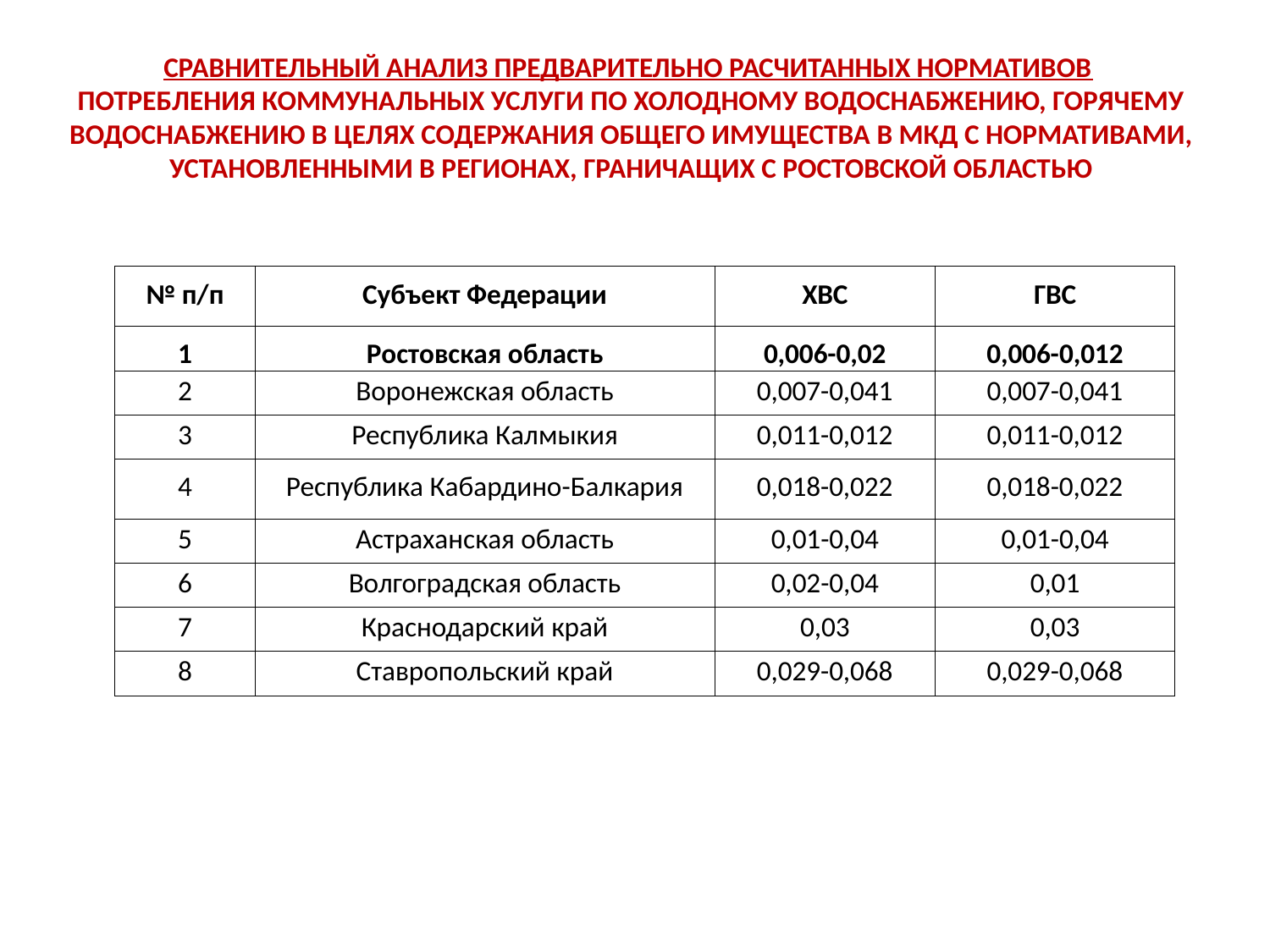

# СРАВНИТЕЛЬНЫЙ АНАЛИЗ ПРЕДВАРИТЕЛЬНО РАСЧИТАННЫХ НОРМАТИВОВ ПОТРЕБЛЕНИЯ КОММУНАЛЬНЫХ УСЛУГИ ПО ХОЛОДНОМУ ВОДОСНАБЖЕНИЮ, ГОРЯЧЕМУ ВОДОСНАБЖЕНИЮ В ЦЕЛЯХ СОДЕРЖАНИЯ ОБЩЕГО ИМУЩЕСТВА В МКД С НОРМАТИВАМИ, УСТАНОВЛЕННЫМИ В РЕГИОНАХ, ГРАНИЧАЩИХ С РОСТОВСКОЙ ОБЛАСТЬЮ
| № п/п | Субъект Федерации | ХВС | ГВС |
| --- | --- | --- | --- |
| 1 | Ростовская область | 0,006-0,02 | 0,006-0,012 |
| 2 | Воронежская область | 0,007-0,041 | 0,007-0,041 |
| 3 | Республика Калмыкия | 0,011-0,012 | 0,011-0,012 |
| 4 | Республика Кабардино-Балкария | 0,018-0,022 | 0,018-0,022 |
| 5 | Астраханская область | 0,01-0,04 | 0,01-0,04 |
| 6 | Волгоградская область | 0,02-0,04 | 0,01 |
| 7 | Краснодарский край | 0,03 | 0,03 |
| 8 | Ставропольский край | 0,029-0,068 | 0,029-0,068 |